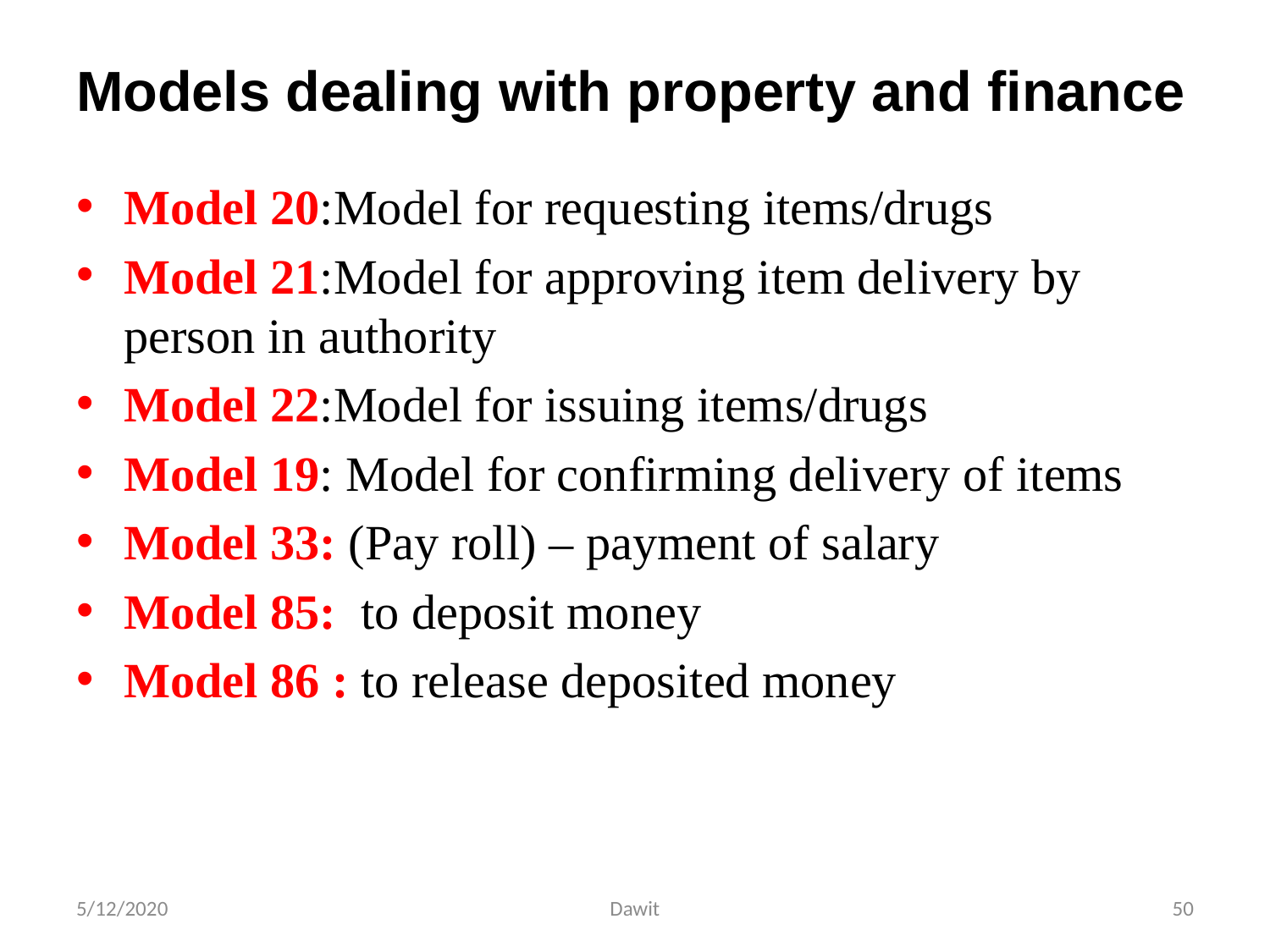

# Models dealing with property and finance
Model 20:Model for requesting items/drugs
Model 21:Model for approving item delivery by person in authority
Model 22:Model for issuing items/drugs
Model 19: Model for confirming delivery of items
Model 33: (Pay roll) – payment of salary
Model 85:  to deposit money
Model 86 : to release deposited money

5/12/2020
Dawit
50